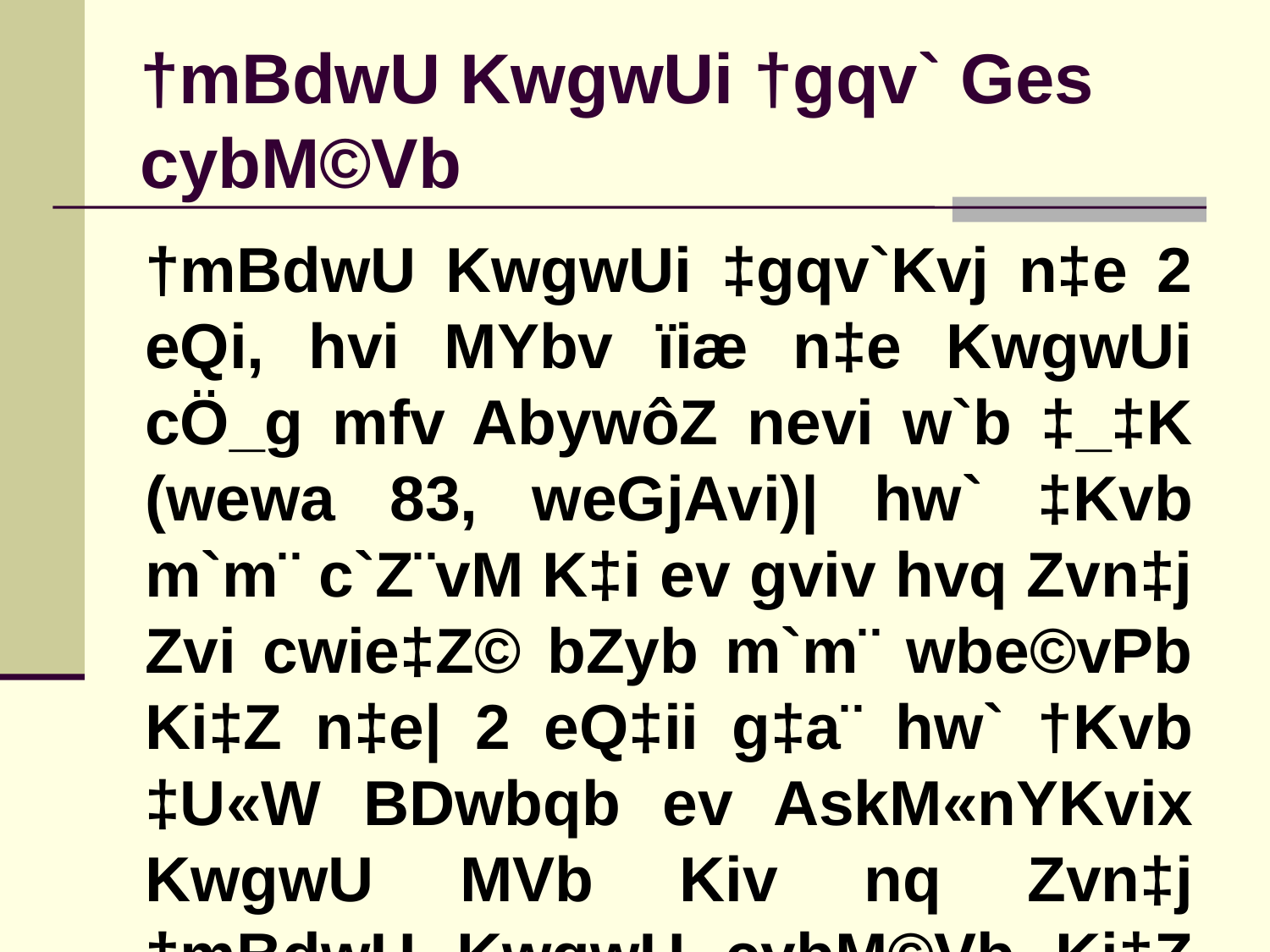

# †mBdwU KwgwUi †gqv` Ges cybM©Vb
	†mBdwU KwgwUi ‡gqv`Kvj n‡e 2 eQi, hvi MYbv ïiæ n‡e KwgwUi cÖ_g mfv AbywôZ nevi w`b ‡_‡K (wewa 83, weGjAvi)| hw` ‡Kvb m`m¨ c`Z¨vM K‡i ev gviv hvq Zvn‡j Zvi cwie‡Z© bZyb m`m¨ wbe©vPb Ki‡Z n‡e| 2 eQ‡ii g‡a¨ hw` †Kvb ‡U«W BDwbqb ev AskM«nYKvix KwgwU MVb Kiv nq Zvn‡j †mBdwU KwgwU cybM©Vb Ki‡Z n‡e|